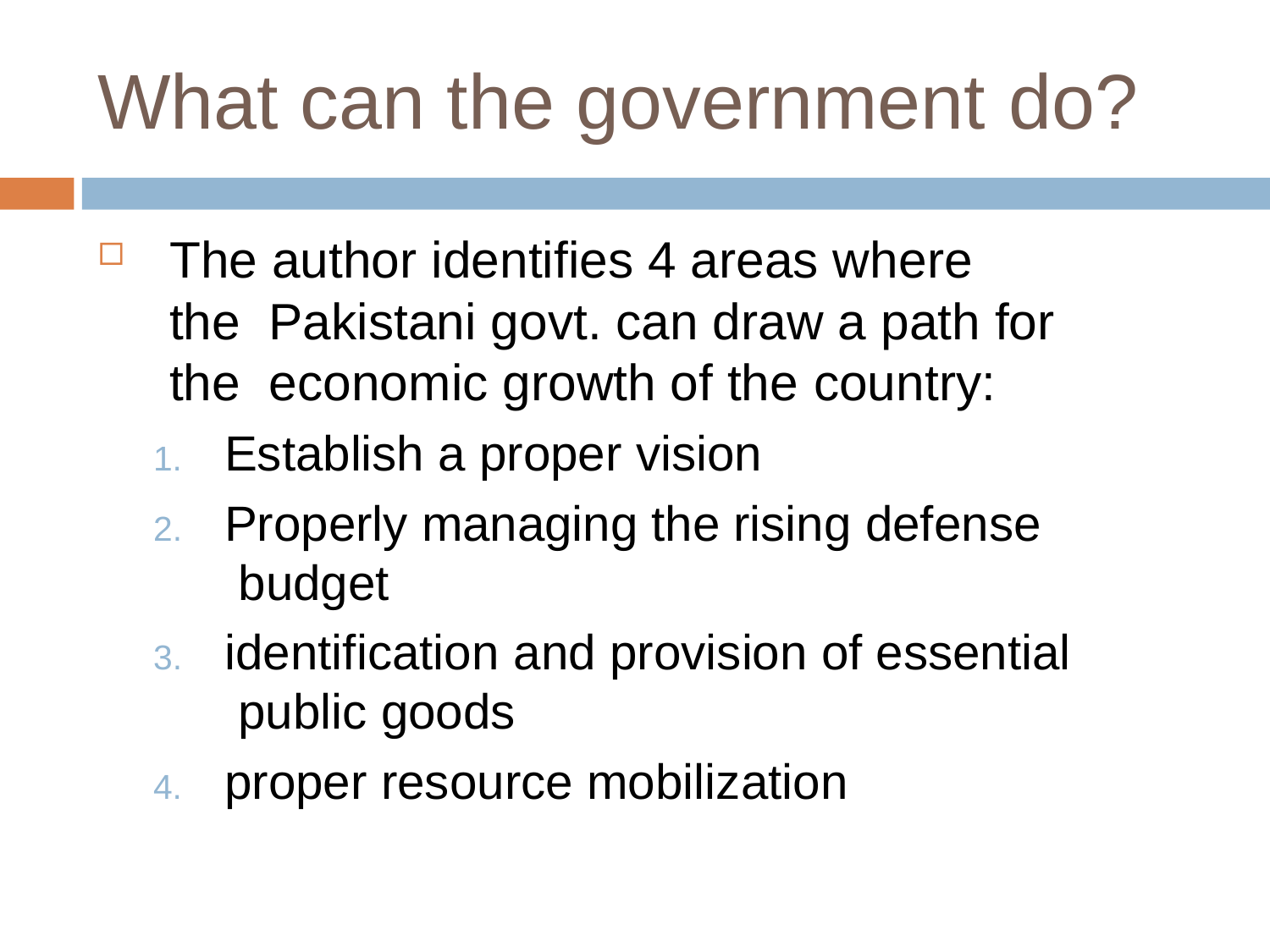

# What can the government do?
The author identifies 4 areas where the  Pakistani govt. can draw a path for the  economic growth of the country:
Establish a proper vision
Properly managing the rising defense  budget
identification and provision of essential  public goods
proper resource mobilization